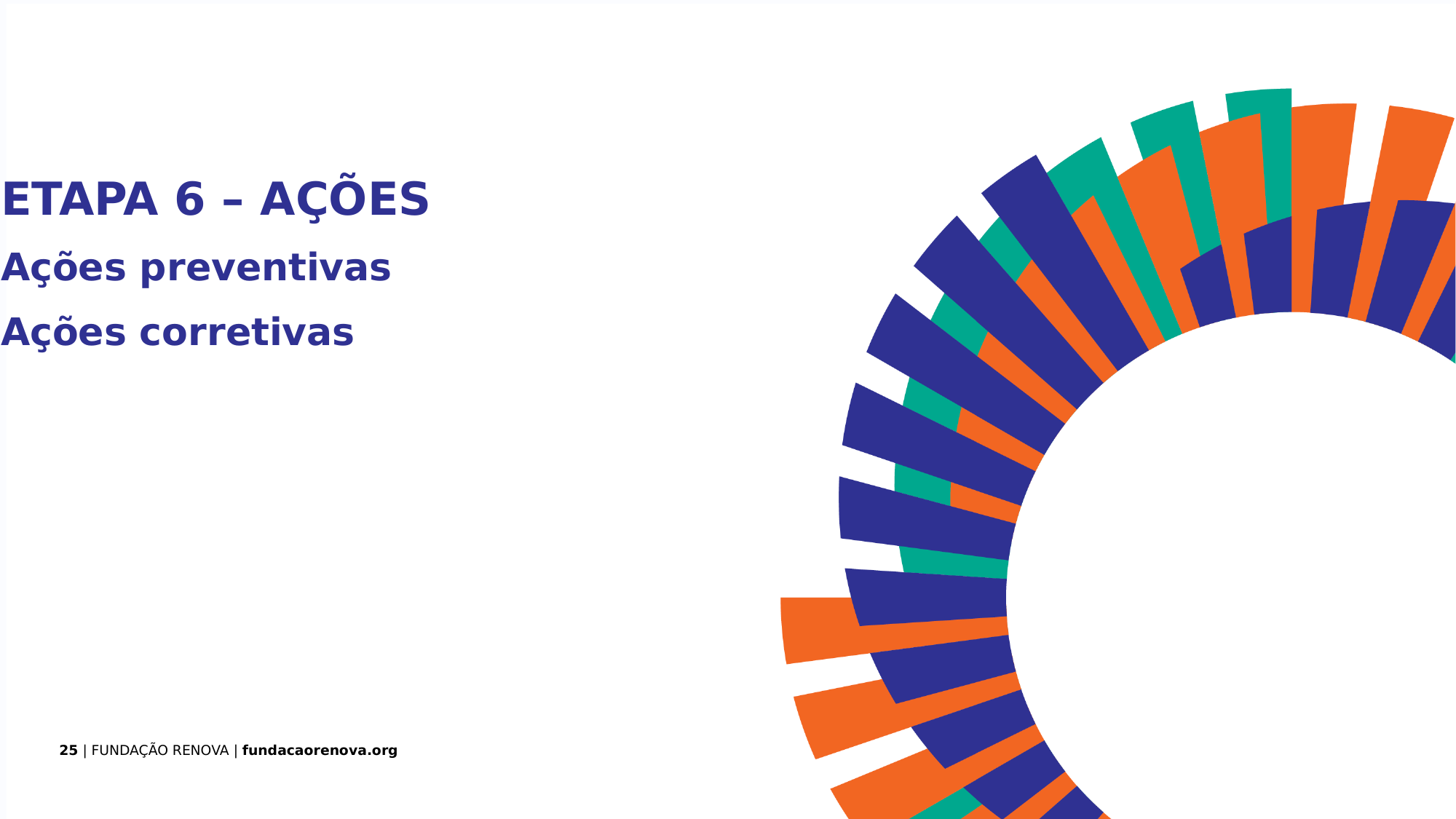

ETAPA 6 – AÇÕES
Ações preventivas
Ações corretivas